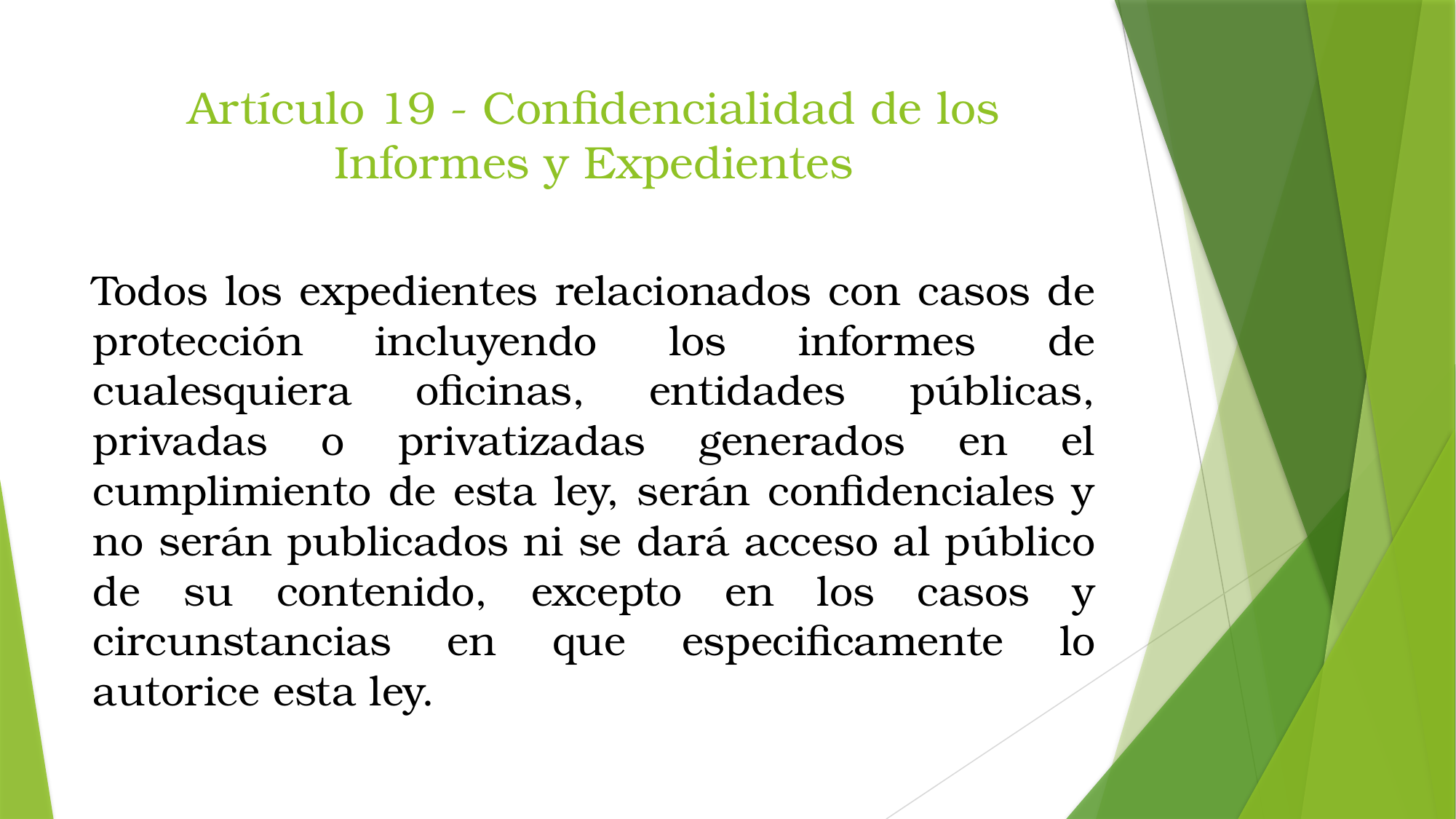

# Artículo 19 - Confidencialidad de los Informes y Expedientes
Todos los expedientes relacionados con casos de protección incluyendo los informes de cualesquiera oficinas, entidades públicas, privadas o privatizadas generados en el cumplimiento de esta ley, serán confidenciales y no serán publicados ni se dará acceso al público de su contenido, excepto en los casos y circunstancias en que especificamente lo autorice esta ley.